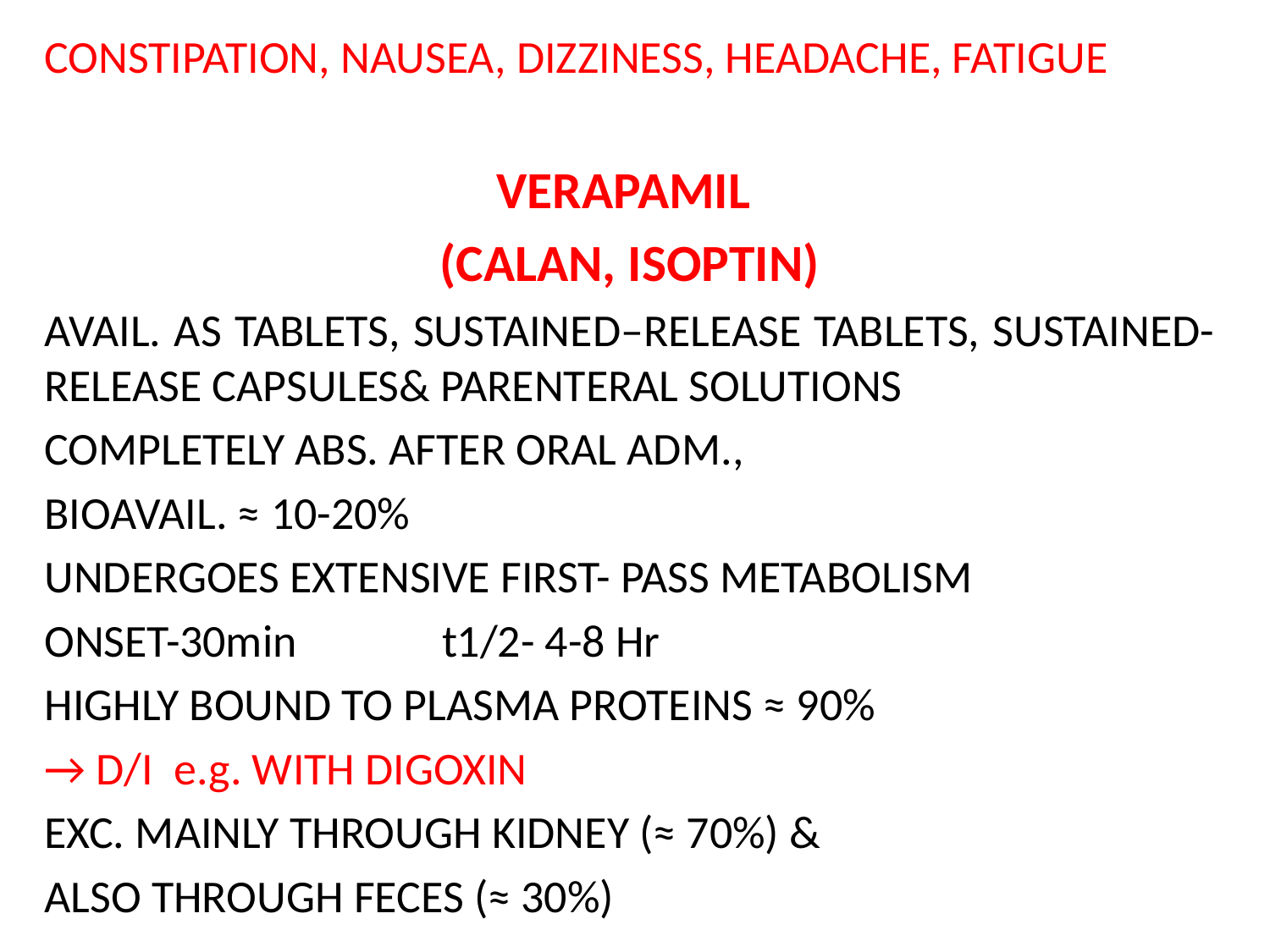

CONSTIPATION, NAUSEA, DIZZINESS, HEADACHE, FATIGUE

VERAPAMIL
(CALAN, ISOPTIN)
AVAIL. AS TABLETS, SUSTAINED–RELEASE TABLETS, SUSTAINED-RELEASE CAPSULES& PARENTERAL SOLUTIONS
COMPLETELY ABS. AFTER ORAL ADM.,
BIOAVAIL. ≈ 10-20%
UNDERGOES EXTENSIVE FIRST- PASS METABOLISM
ONSET-30min              t1/2- 4-8 Hr
HIGHLY BOUND TO PLASMA PROTEINS ≈ 90%
→ D/I  e.g. WITH DIGOXIN
EXC. MAINLY THROUGH KIDNEY (≈ 70%) &
ALSO THROUGH FECES (≈ 30%)